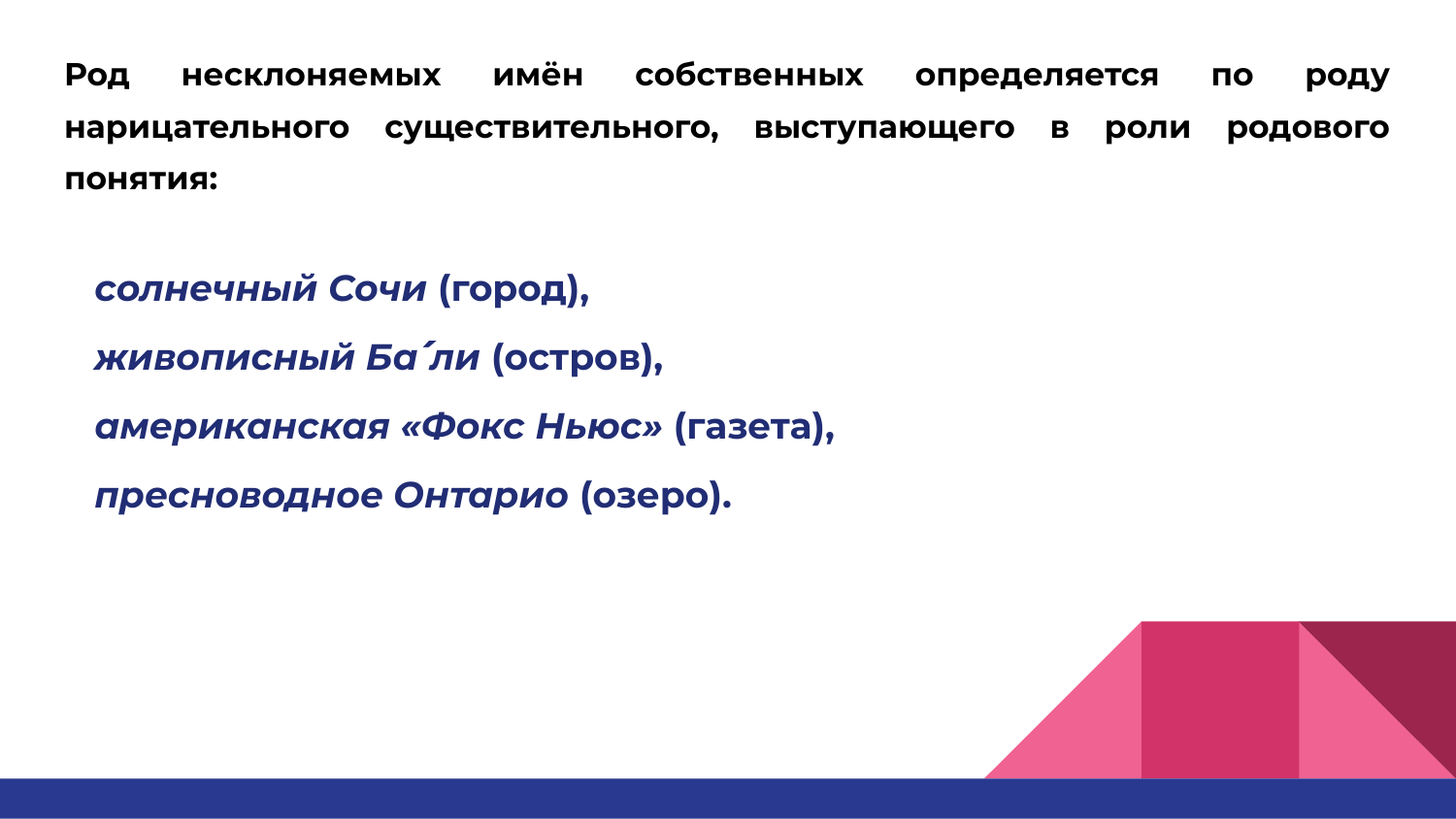

# Род несклоняемых имён собственных определяется по роду нарицательного существительного, выступающего в роли родового понятия:

солнечный Сочи (город),
живописный Ба՛ли (остров),
американская «Фокс Ньюс» (газета),
пресноводное Онтарио (озеро).